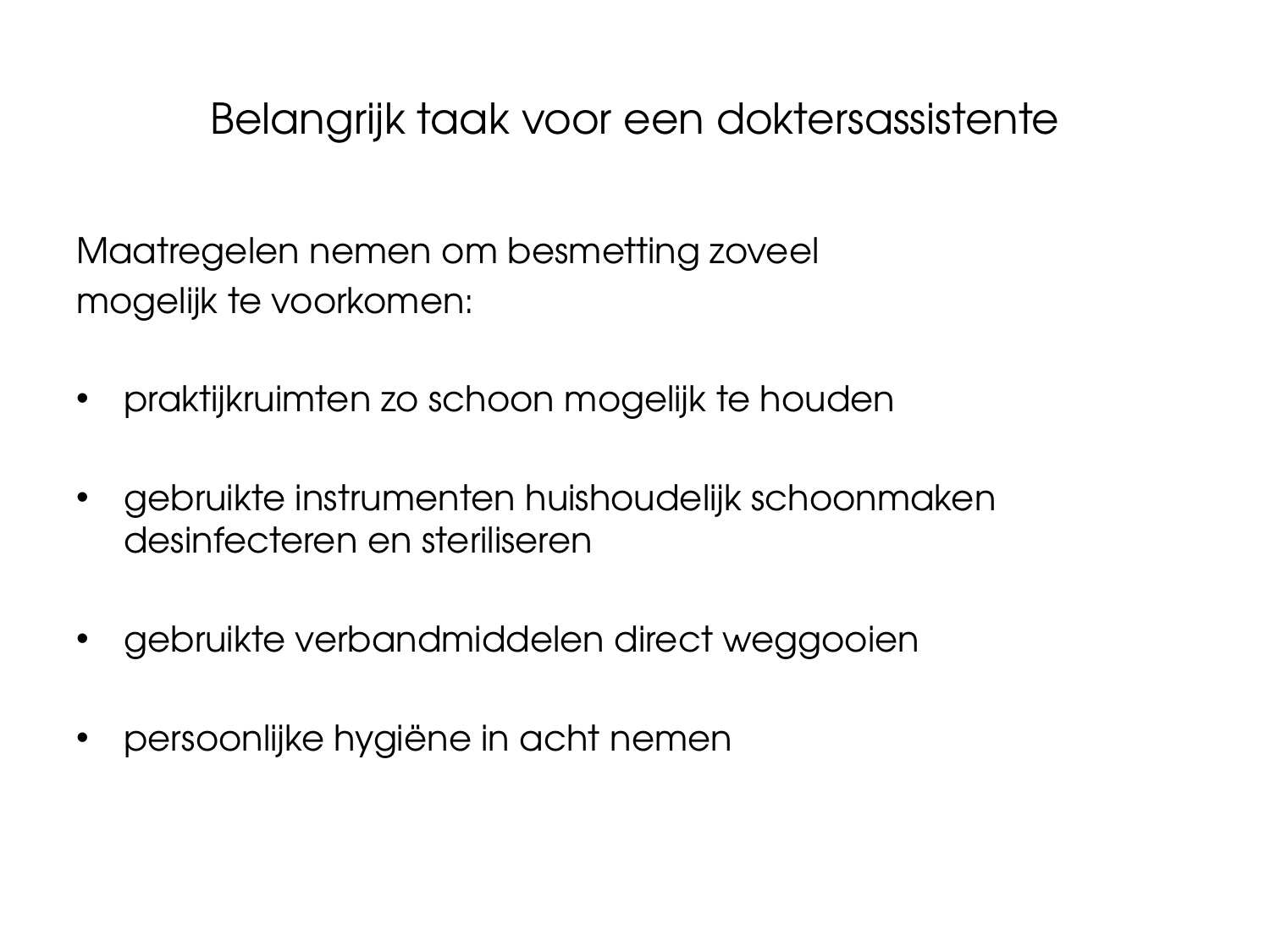

# Belangrijk taak voor een doktersassistente
Maatregelen nemen om besmetting zoveel
mogelijk te voorkomen:

praktijkruimten zo schoon mogelijk te houden

gebruikte instrumenten huishoudelijk schoonmaken  desinfecteren en steriliseren

gebruikte verbandmiddelen direct weggooien

persoonlijke hygiëne in acht nemen